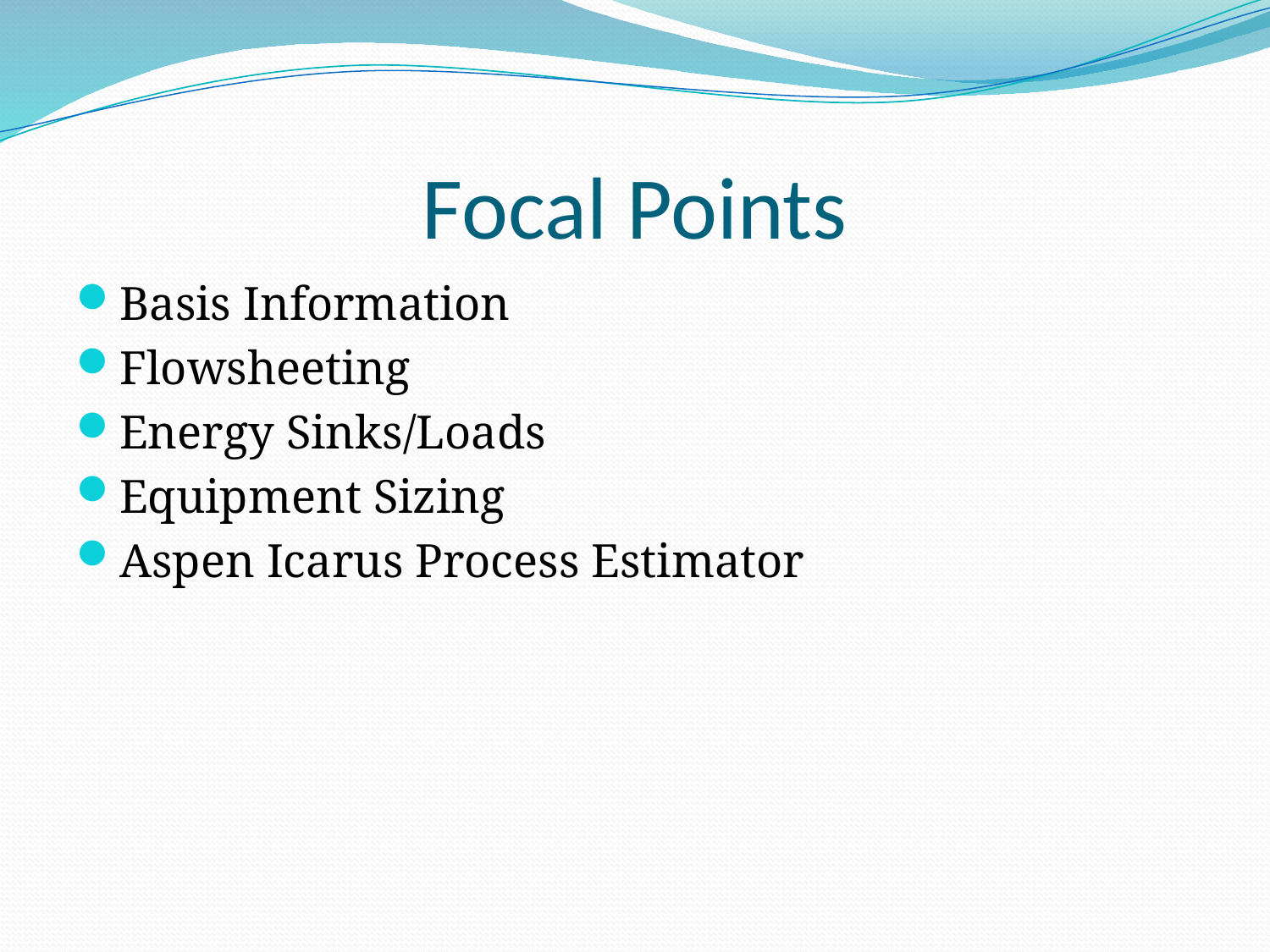

# Focal Points
Basis Information
Flowsheeting
Energy Sinks/Loads
Equipment Sizing
Aspen Icarus Process Estimator